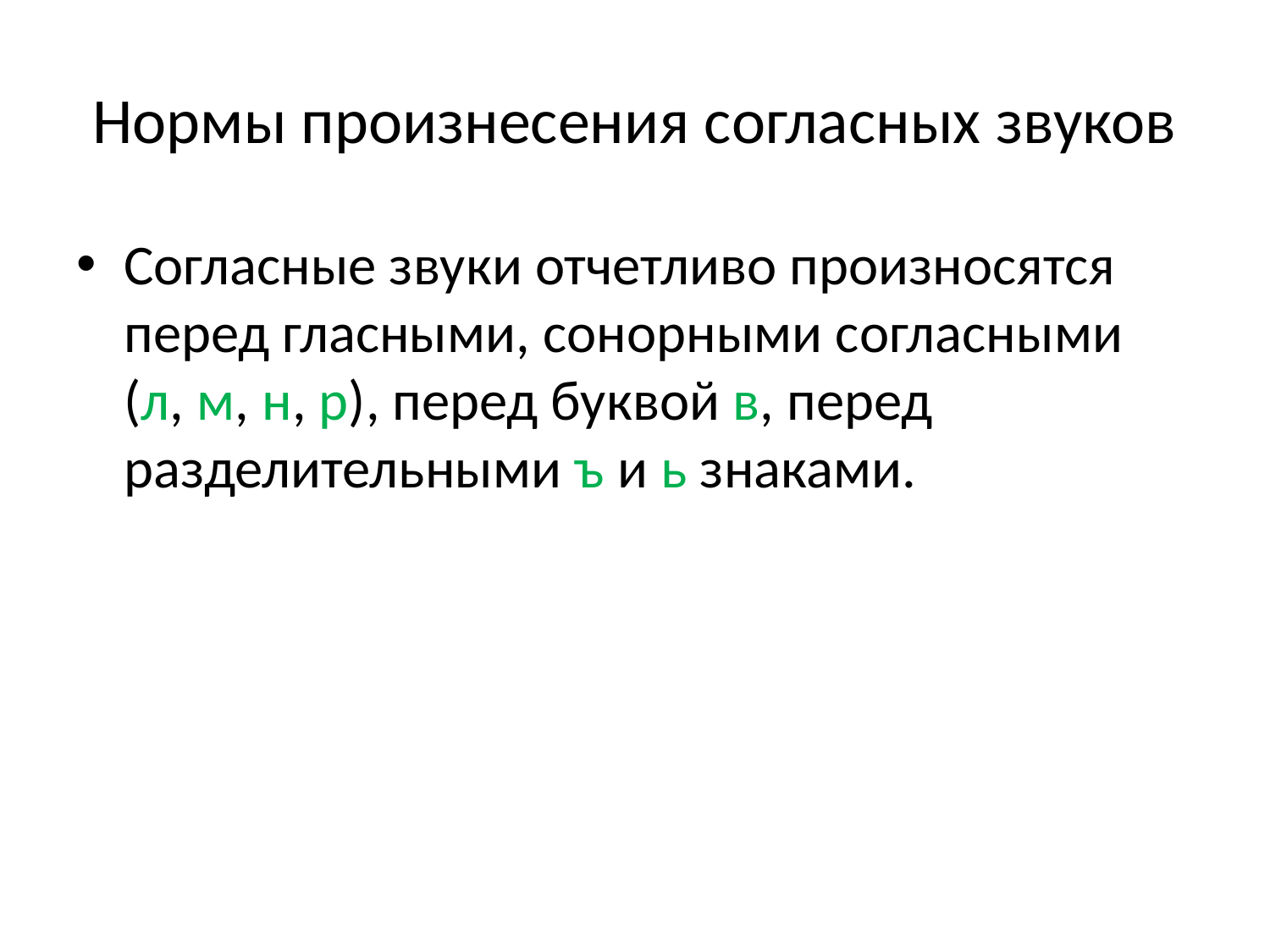

# Нормы произнесения согласных звуков
Согласные звуки отчетливо произносятся перед гласными, сонорными согласными (л, м, н, р), перед буквой в, перед разделительными ъ и ь знаками.